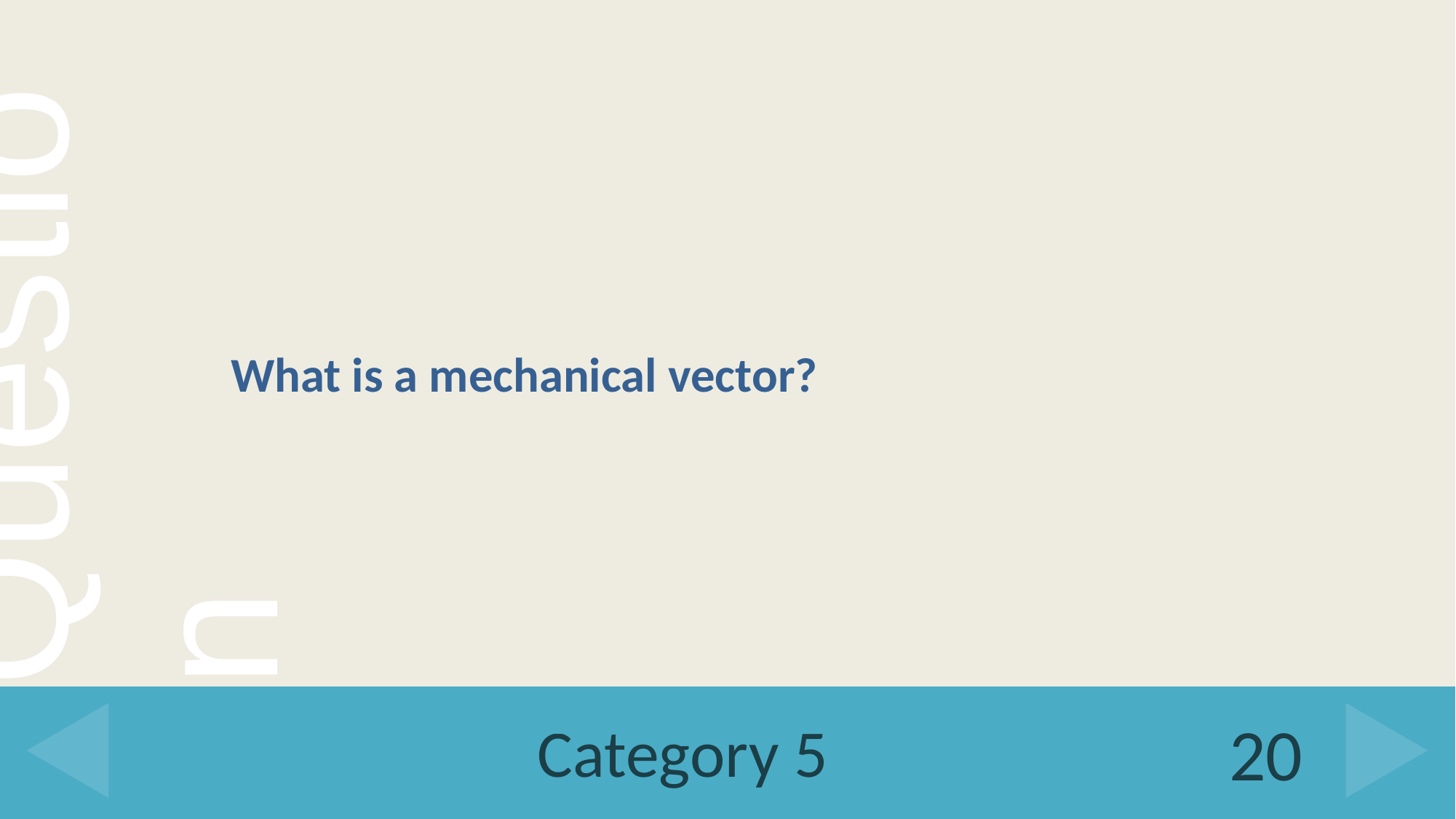

What is a mechanical vector?
# Category 5
20